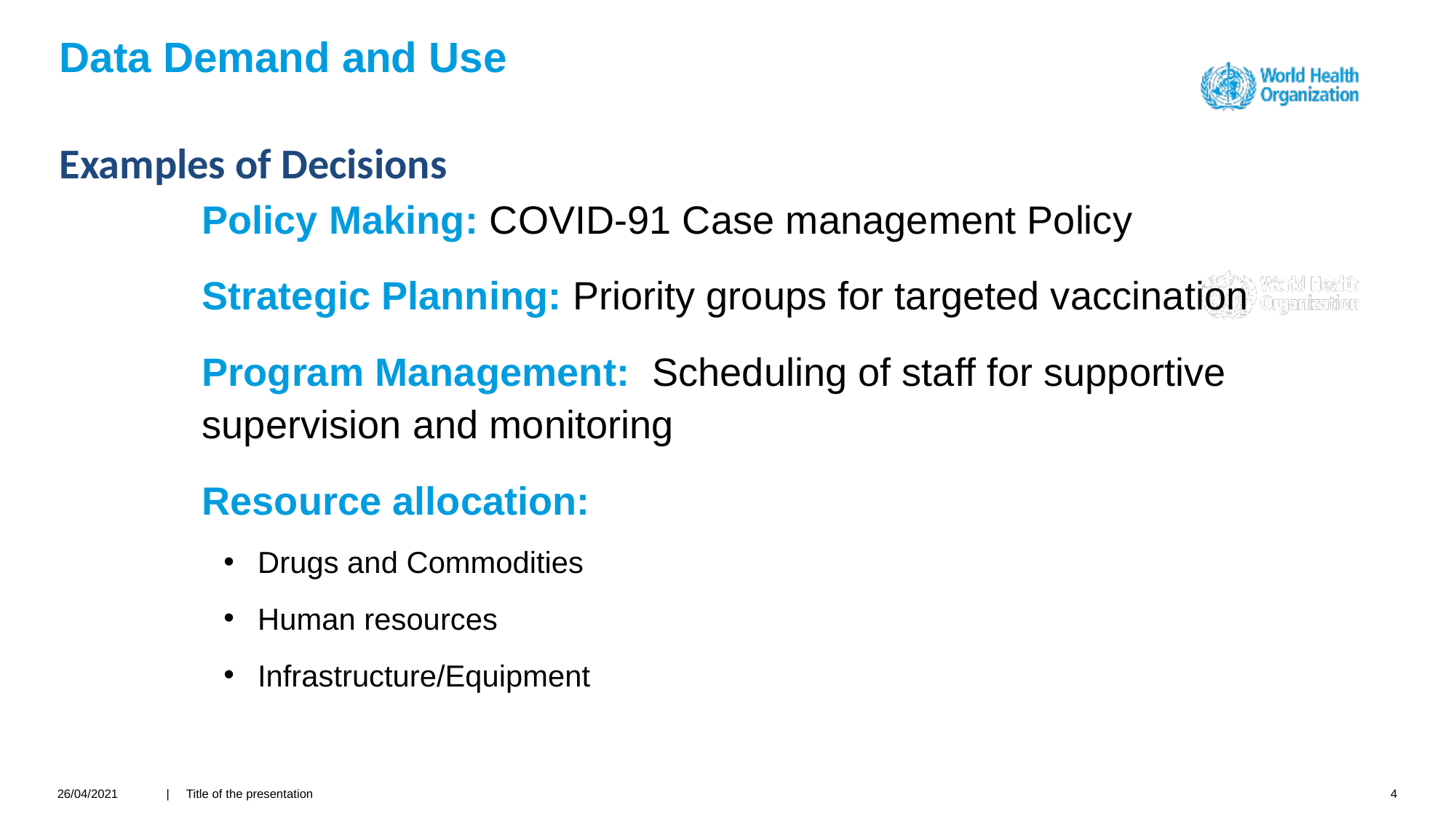

# Data Demand and Use
Examples of Decisions
Policy Making: COVID-91 Case management Policy
Strategic Planning: Priority groups for targeted vaccination
Program Management:  Scheduling of staff for supportive supervision and monitoring
Resource allocation:
Drugs and Commodities
Human resources
Infrastructure/Equipment

26/04/2021
|     Title of the presentation
4